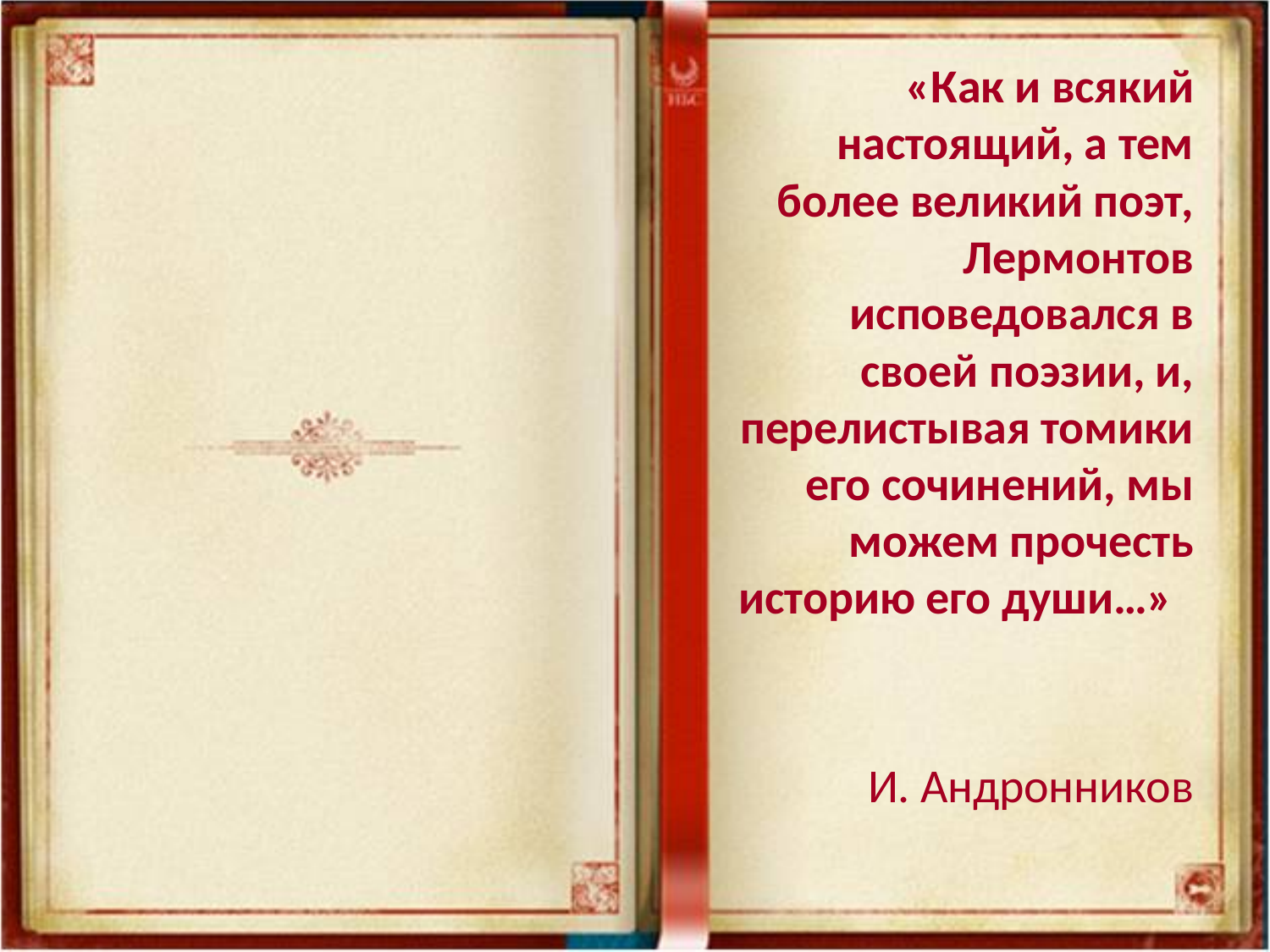

«Как и всякий настоящий, а тем более великий поэт, Лермонтов исповедовался в своей поэзии, и, перелистывая томики его сочинений, мы можем прочесть историю его души…»

И. Андронников